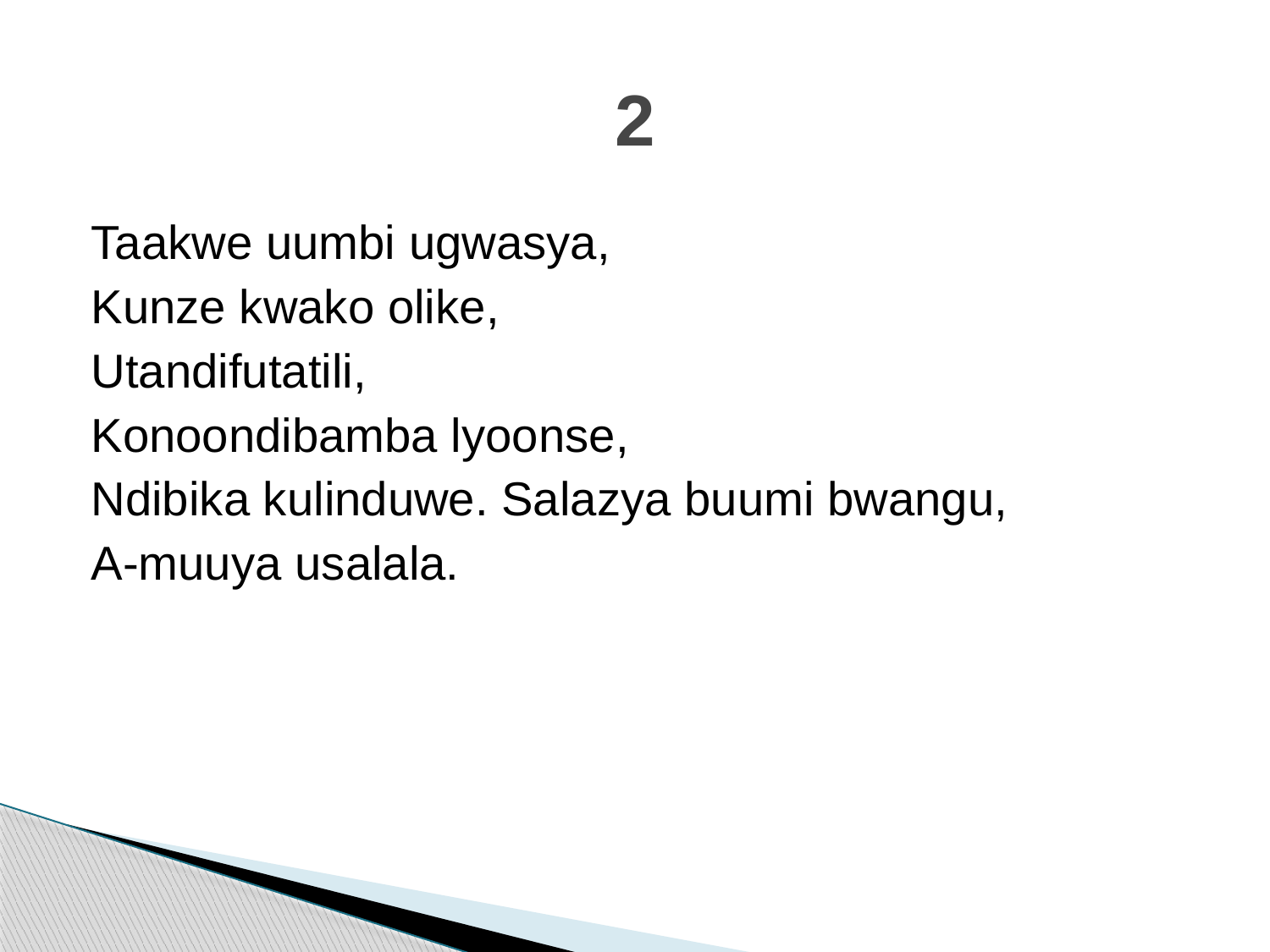

# 2
Taakwe uumbi ugwasya,
Kunze kwako olike,
Utandifutatili,
Konoondibamba lyoonse,
Ndibika kulinduwe. Salazya buumi bwangu,
A-muuya usalala.